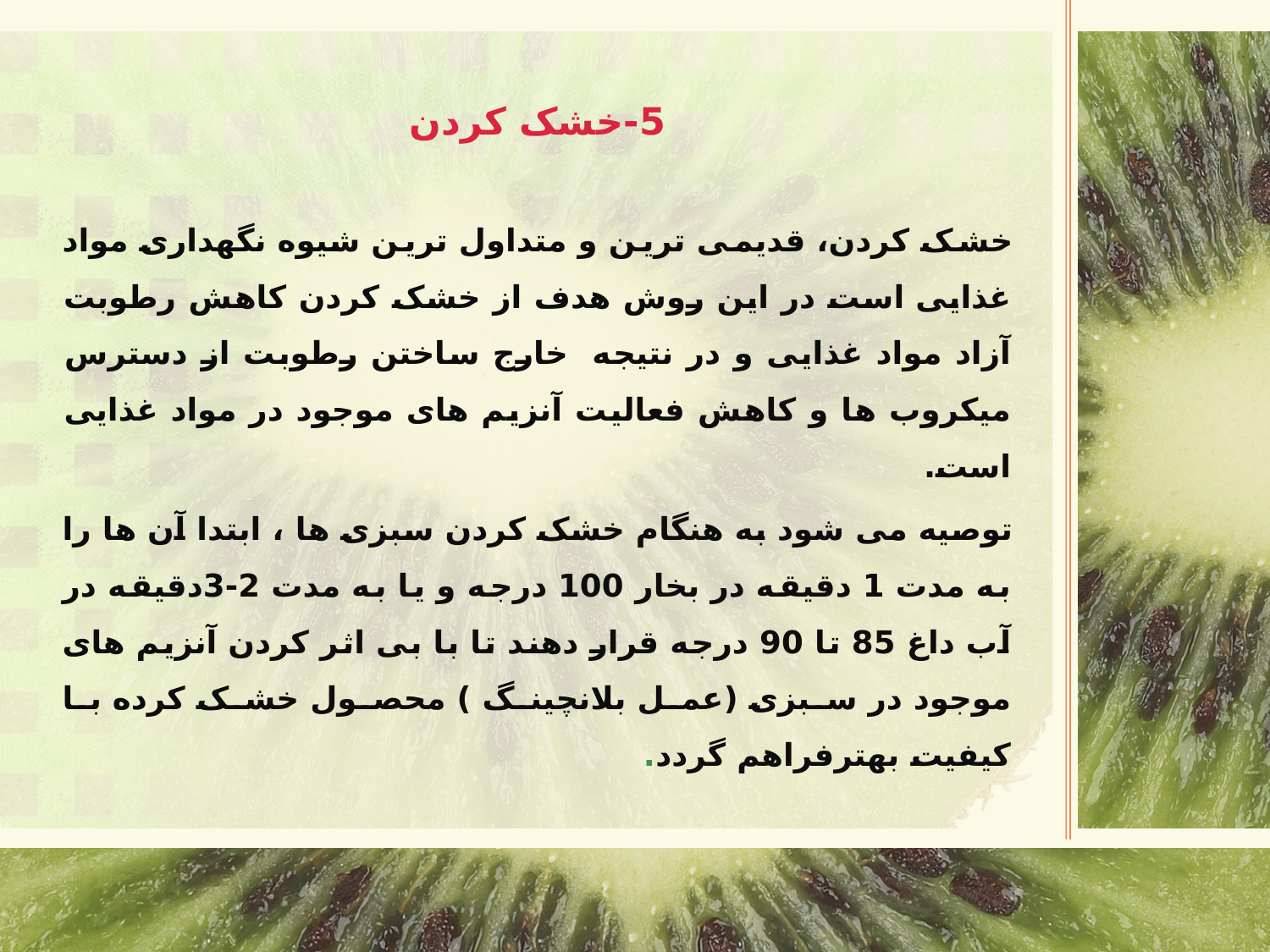

5-خشک کردن

خشک کردن، قدیمی ترین و متداول ترین شیوه نگهداری مواد غذایی است در این روش هدف از خشک کردن کاهش رطوبت آزاد مواد غذایی و در نتیجه  خارج ساختن رطوبت از دسترس میکروب ها و کاهش فعالیت آنزیم های موجود در مواد غذایی است.
توصیه می شود به هنگام خشک کردن سبزی ها ، ابتدا آن ها را به مدت 1 دقیقه در بخار 100 درجه و یا به مدت 2-3دقیقه در آب داغ 85 تا 90 درجه قرار دهند تا با بی اثر کردن آنزیم های موجود در سبزی (عمل بلانچینگ ) محصول خشک کرده با کیفیت بهترفراهم گردد.